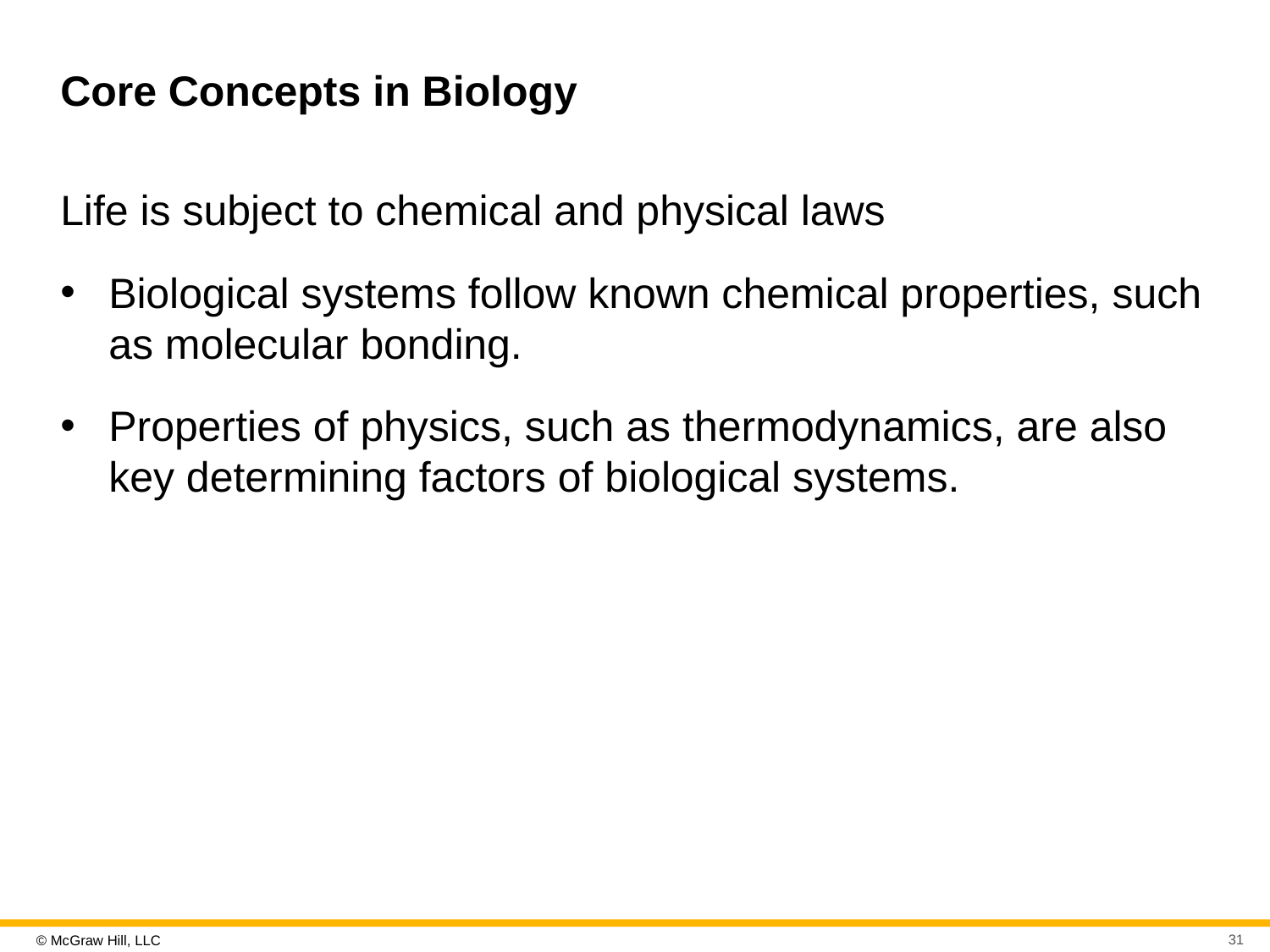

# Core Concepts in Biology
Life is subject to chemical and physical laws
Biological systems follow known chemical properties, such as molecular bonding.
Properties of physics, such as thermodynamics, are also key determining factors of biological systems.
31